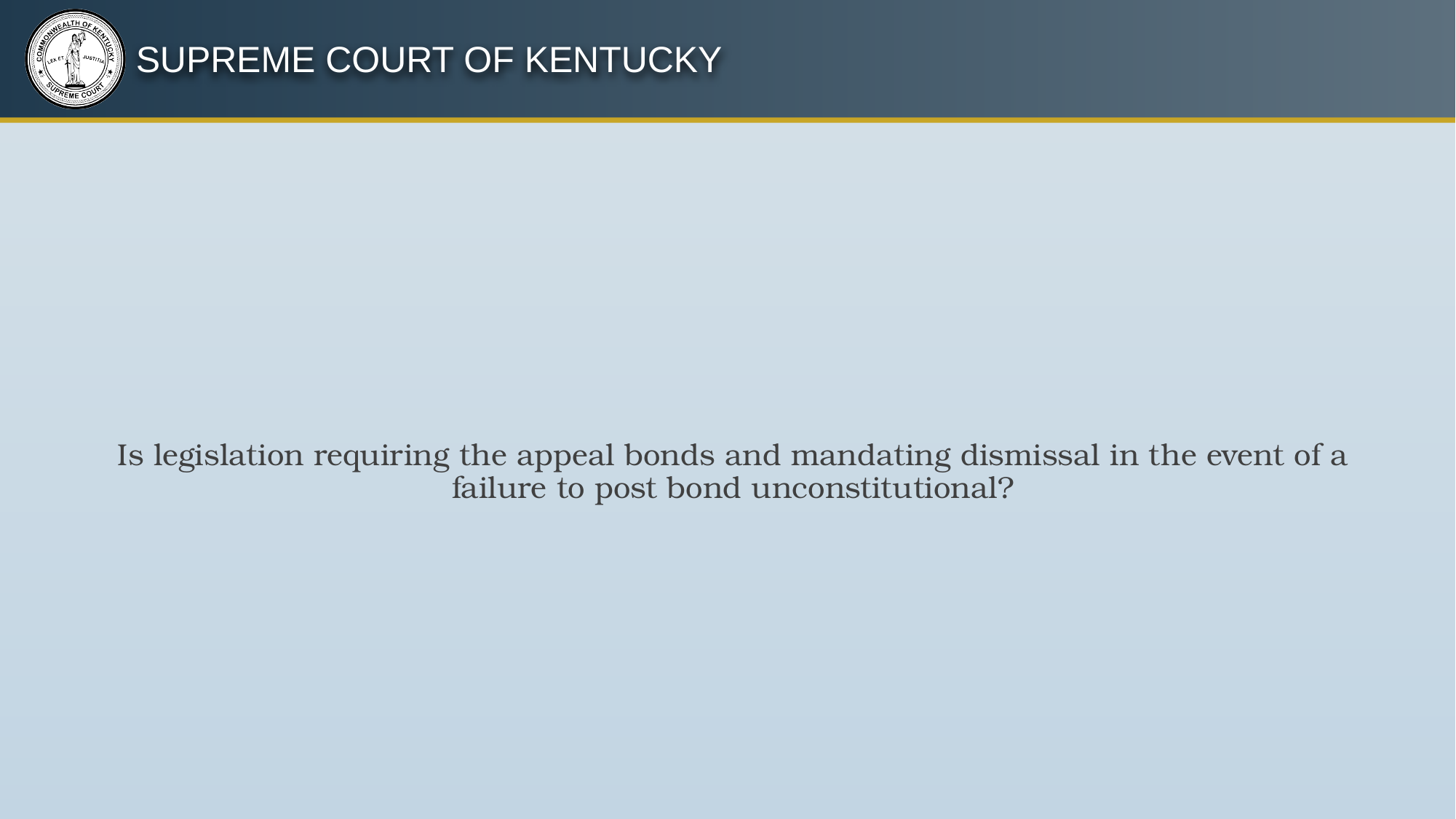

Is legislation requiring the appeal bonds and mandating dismissal in the event of a failure to post bond unconstitutional?